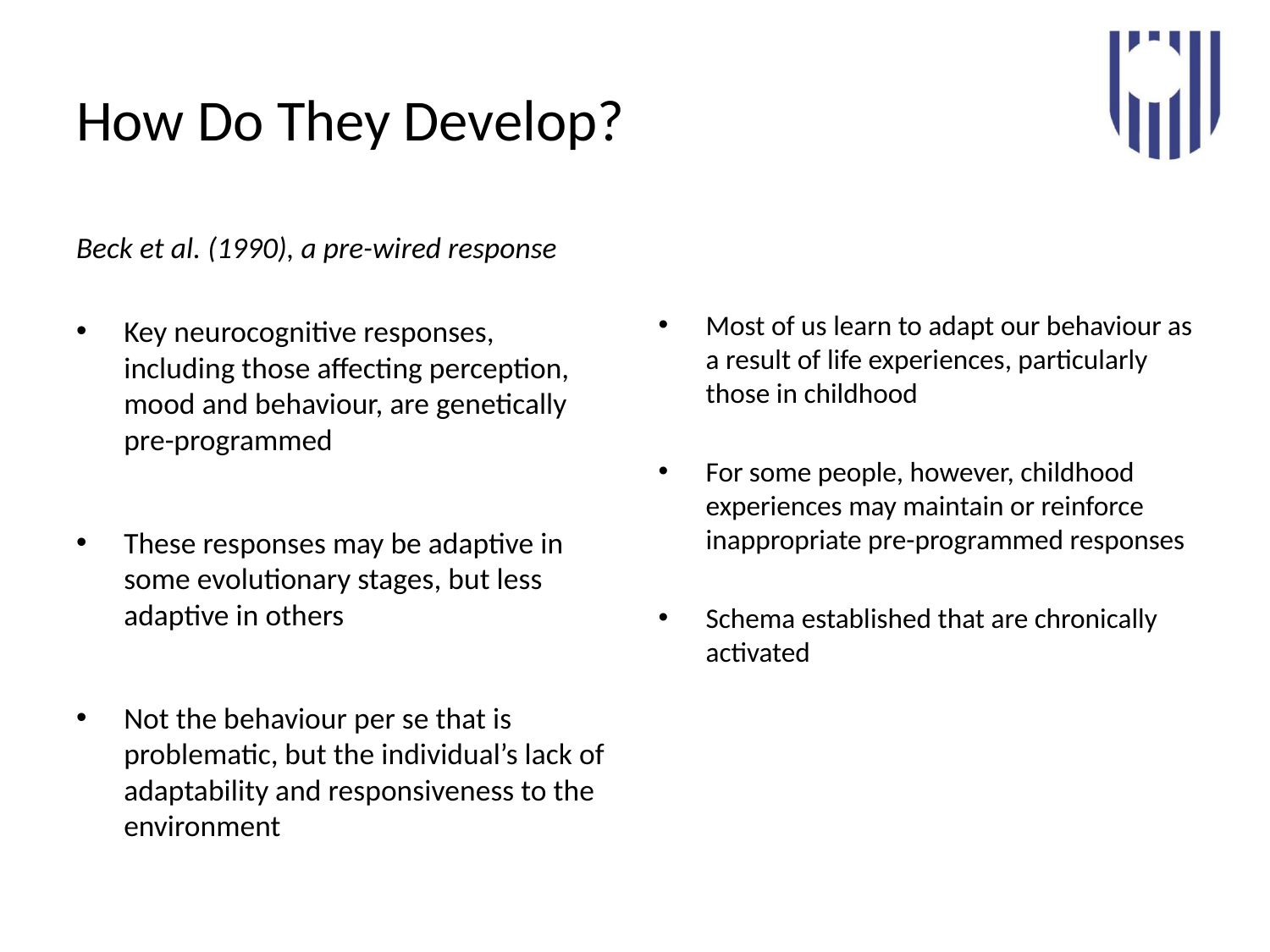

# How Do They Develop?
Beck et al. (1990), a pre-wired response

Key neurocognitive responses, including those affecting perception, mood and behaviour, are genetically pre-programmed

These responses may be adaptive in some evolutionary stages, but less adaptive in others

Not the behaviour per se that is problematic, but the individual’s lack of adaptability and responsiveness to the environment

Most of us learn to adapt our behaviour as a result of life experiences, particularly those in childhood

For some people, however, childhood experiences may maintain or reinforce inappropriate pre-programmed responses

Schema established that are chronically activated